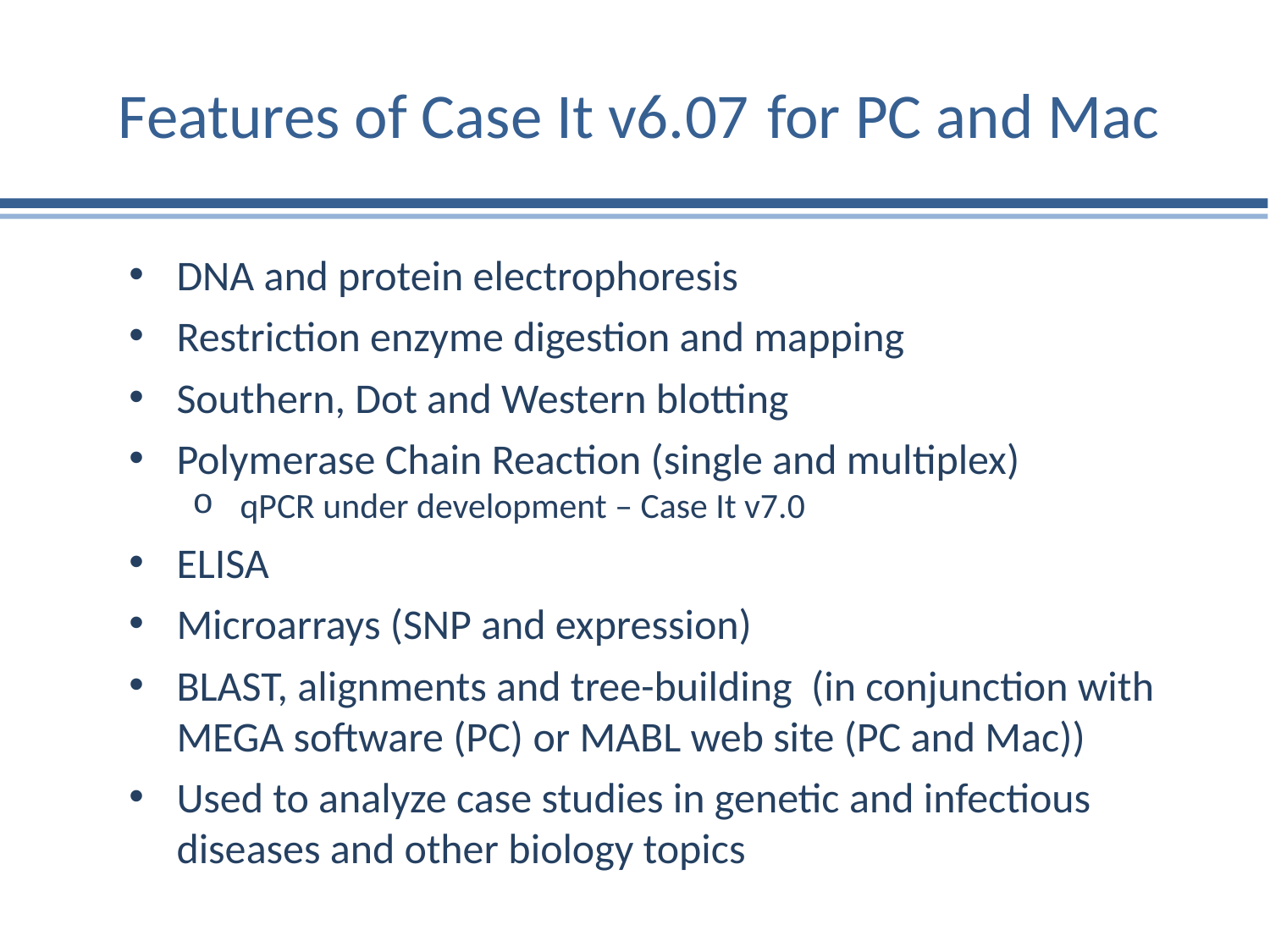

Features of Case It v6.07 for PC and Mac

DNA and protein electrophoresis
Restriction enzyme digestion and mapping
Southern, Dot and Western blotting
Polymerase Chain Reaction (single and multiplex)‏
qPCR under development – Case It v7.0
ELISA
Microarrays (SNP and expression)
BLAST, alignments and tree-building  (in conjunction with MEGA software (PC) or MABL web site (PC and Mac))
Used to analyze case studies in genetic and infectious diseases and other biology topics